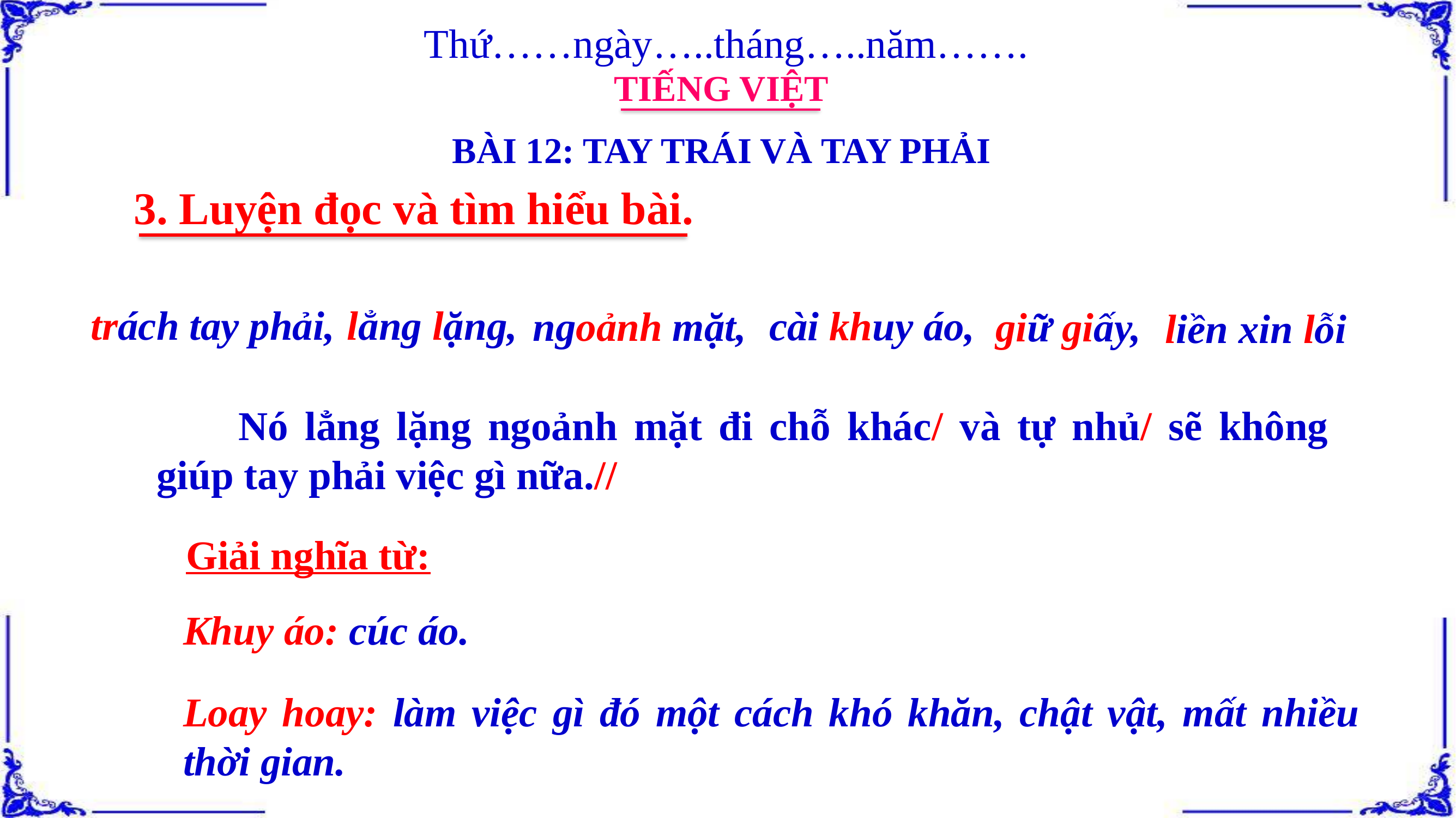

Thứ……ngày…..tháng…..năm…….
TIẾNG VIỆT
BÀI 12: TAY TRÁI VÀ TAY PHẢI
3. Luyện đọc và tìm hiểu bài.
trách tay phải,
lẳng lặng,
cài khuy áo,
ngoảnh mặt,
giữ giấy,
liền xin lỗi
	Nó lẳng lặng ngoảnh mặt đi chỗ khác/ và tự nhủ/ sẽ không giúp tay phải việc gì nữa.//
Giải nghĩa từ:
Khuy áo: cúc áo.
Loay hoay: làm việc gì đó một cách khó khăn, chật vật, mất nhiều thời gian.